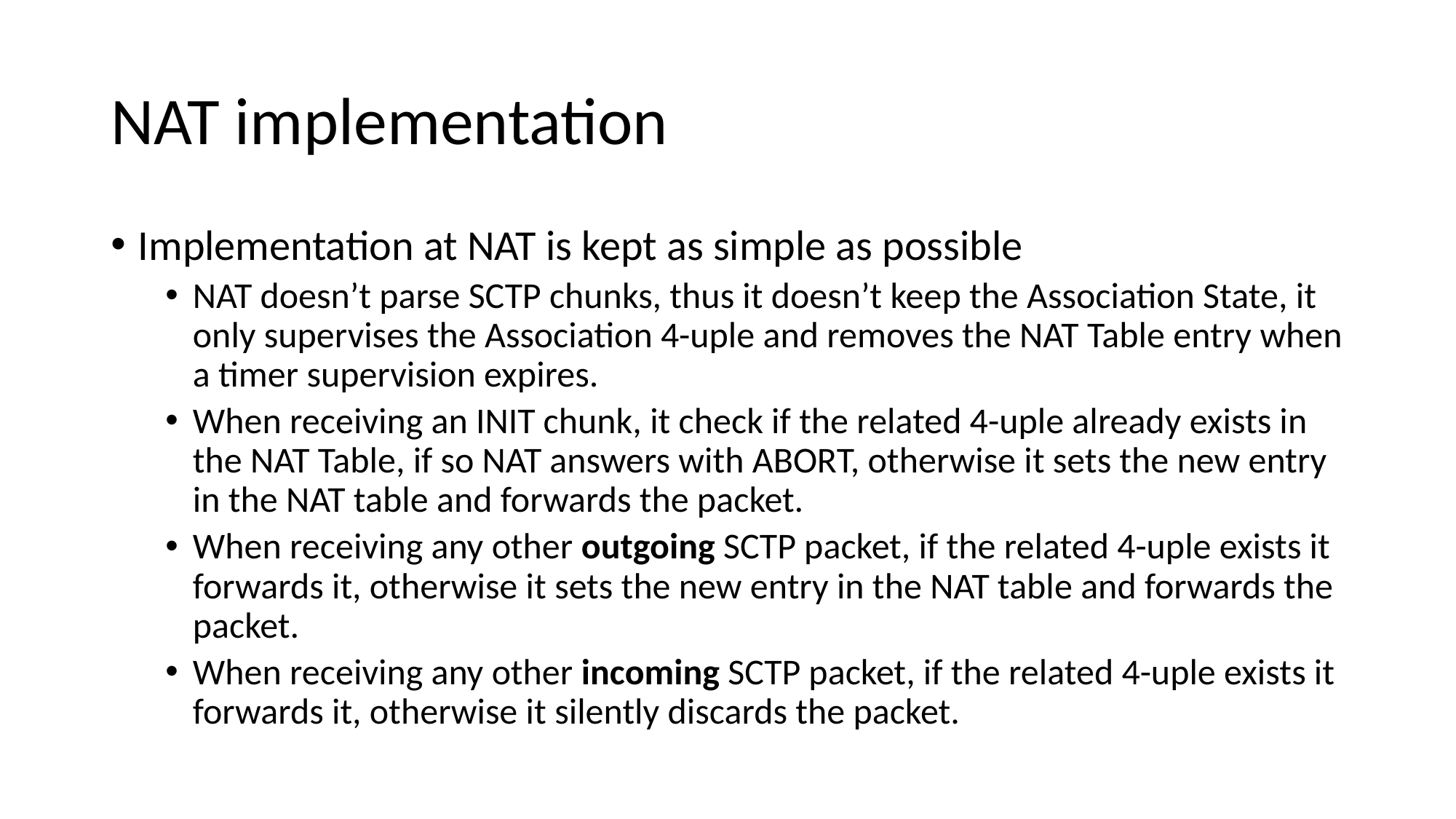

# NAT implementation
Implementation at NAT is kept as simple as possible
NAT doesn’t parse SCTP chunks, thus it doesn’t keep the Association State, it only supervises the Association 4-uple and removes the NAT Table entry when a timer supervision expires.
When receiving an INIT chunk, it check if the related 4-uple already exists in the NAT Table, if so NAT answers with ABORT, otherwise it sets the new entry in the NAT table and forwards the packet.
When receiving any other outgoing SCTP packet, if the related 4-uple exists it forwards it, otherwise it sets the new entry in the NAT table and forwards the packet.
When receiving any other incoming SCTP packet, if the related 4-uple exists it forwards it, otherwise it silently discards the packet.